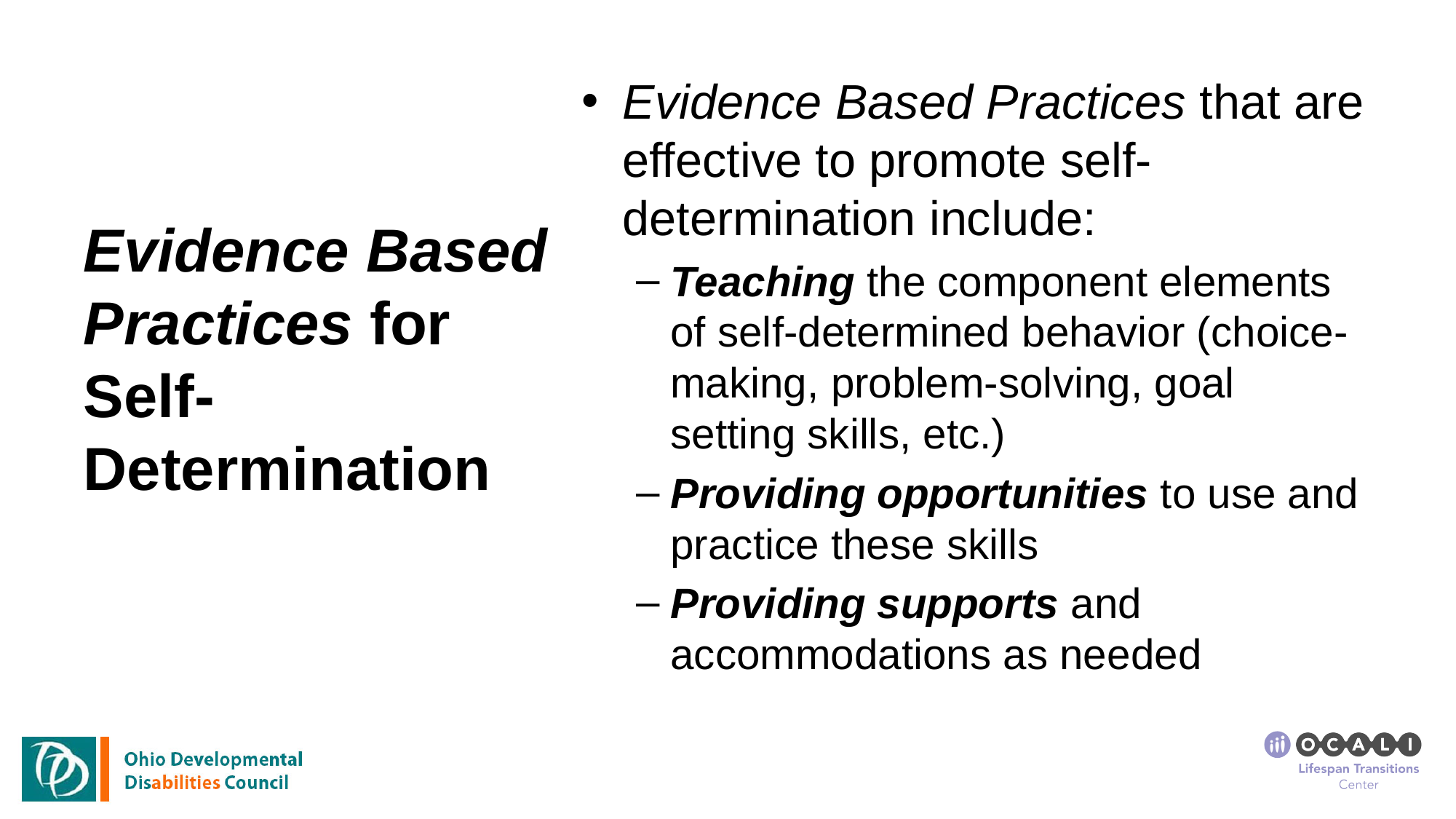

Evidence Based Practices that are effective to promote self-determination include:
Teaching the component elements of self-determined behavior (choice-making, problem-solving, goal setting skills, etc.)
Providing opportunities to use and practice these skills
Providing supports and accommodations as needed
# Evidence Based Practices for Self-Determination